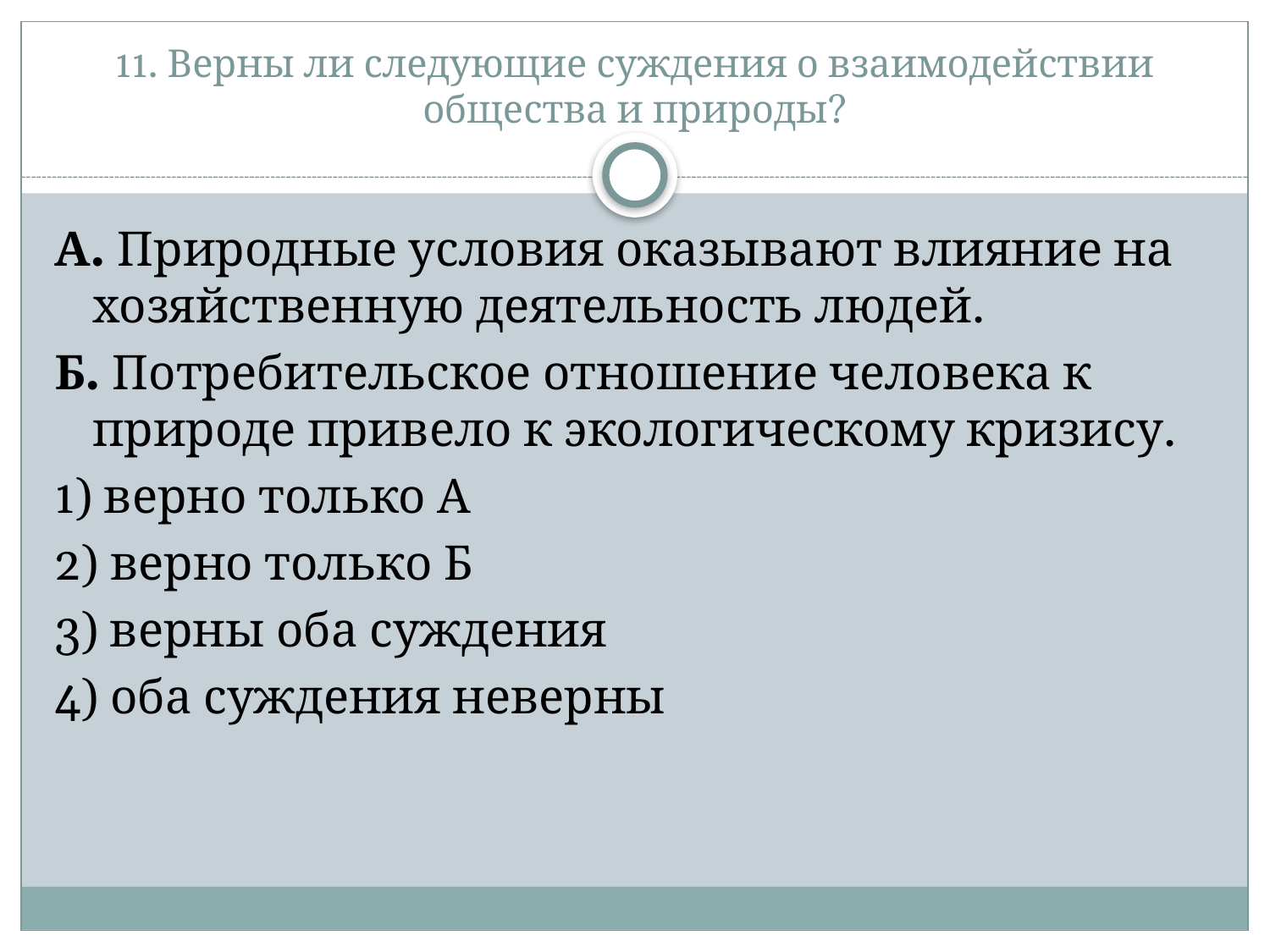

# 11. Верны ли следующие суждения о взаимодействии общества и природы?
А. Природные условия оказывают влияние на хозяйственную деятельность людей.
Б. Потребительское отношение человека к природе привело к экологическому кризису.
1) верно толь­ко А
2) верно толь­ко Б
3) верны оба суждения
4) оба суж­де­ния неверны